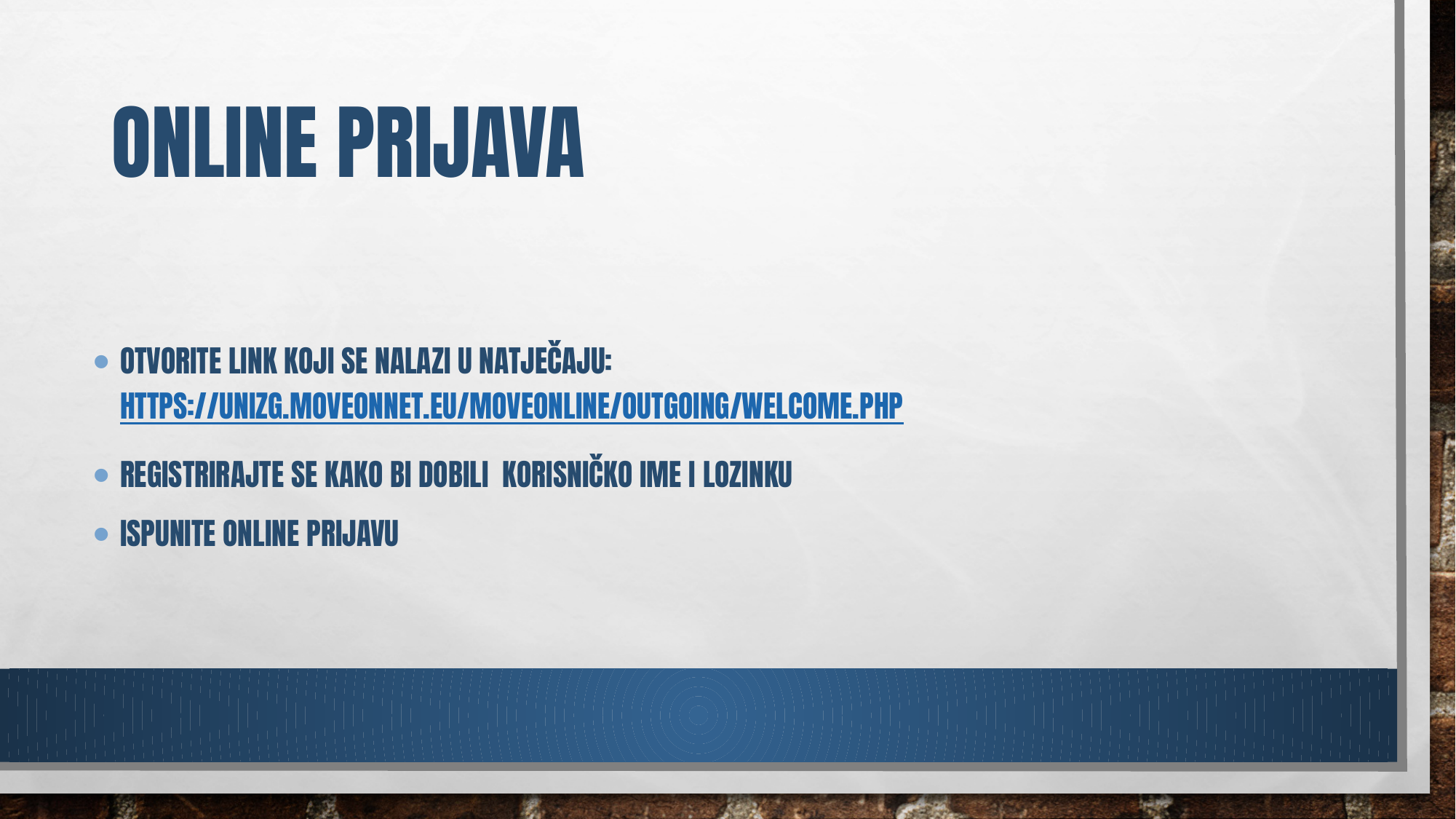

# Online prijava
Otvorite link koji se nalazi u natječaju: https://unizg.moveonnet.eu/moveonline/outgoing/welcome.php
Registrirajte se kako bi dobili  korisničko ime i lozinku
Ispunite online prijavu